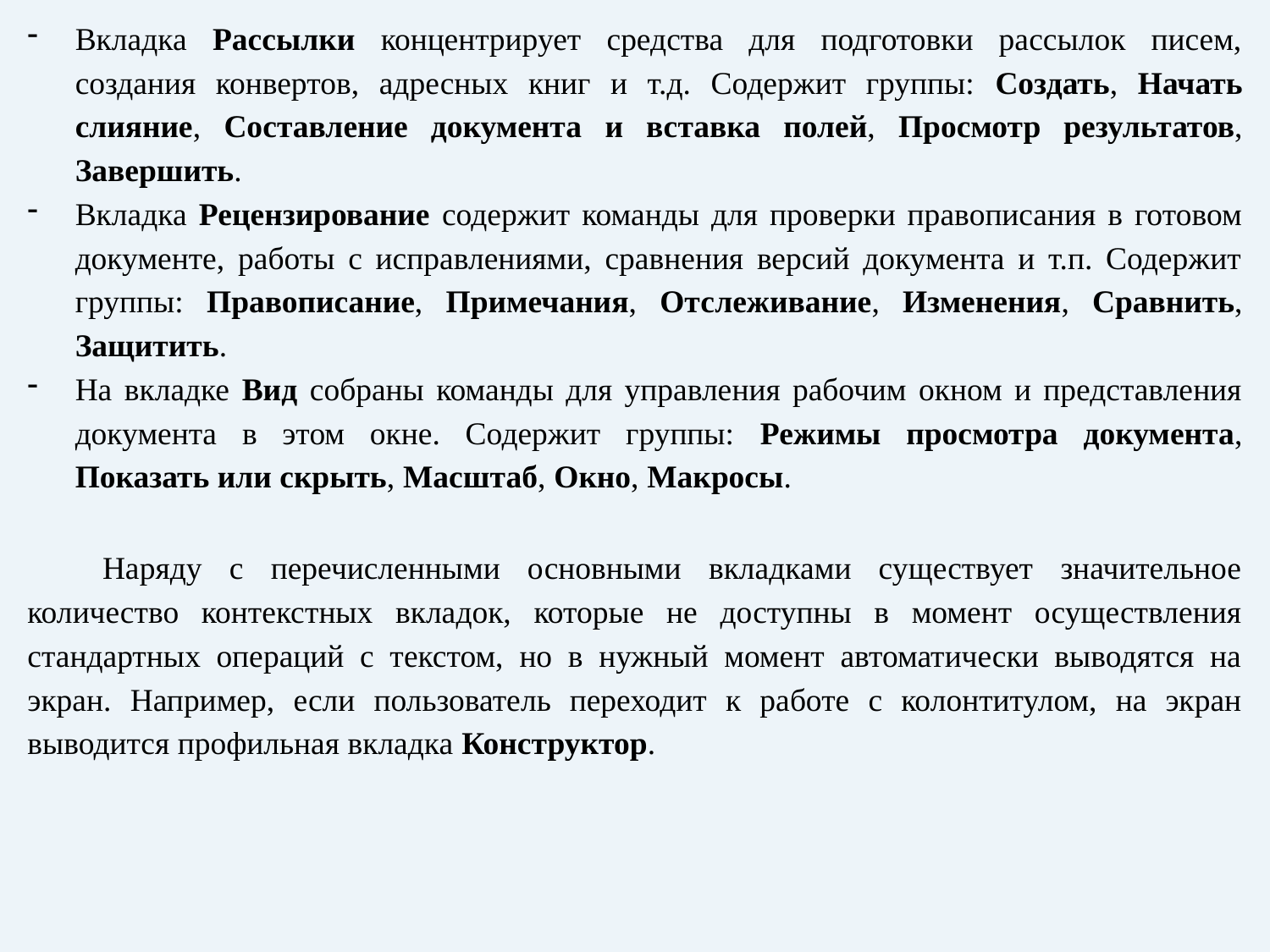

Вкладка Рассылки концентрирует средства для подготовки рассылок писем, создания конвертов, адресных книг и т.д. Содержит группы: Создать, Начать слияние, Составление документа и вставка полей, Просмотр результатов, Завершить.
Вкладка Рецензирование содержит команды для проверки правописания в готовом документе, работы с исправлениями, сравнения версий документа и т.п. Содержит группы: Правописание, Примечания, Отслеживание, Изменения, Сравнить, Защитить.
На вкладке Вид собраны команды для управления рабочим окном и представления документа в этом окне. Содержит группы: Режимы просмотра документа, Показать или скрыть, Масштаб, Окно, Макросы.
Наряду с перечисленными основными вкладками существует значительное количество контекстных вкладок, которые не доступны в момент осуществления стандартных операций с текстом, но в нужный момент автоматически выводятся на экран. Например, если пользователь переходит к работе с колонтитулом, на экран выводится профильная вкладка Конструктор.